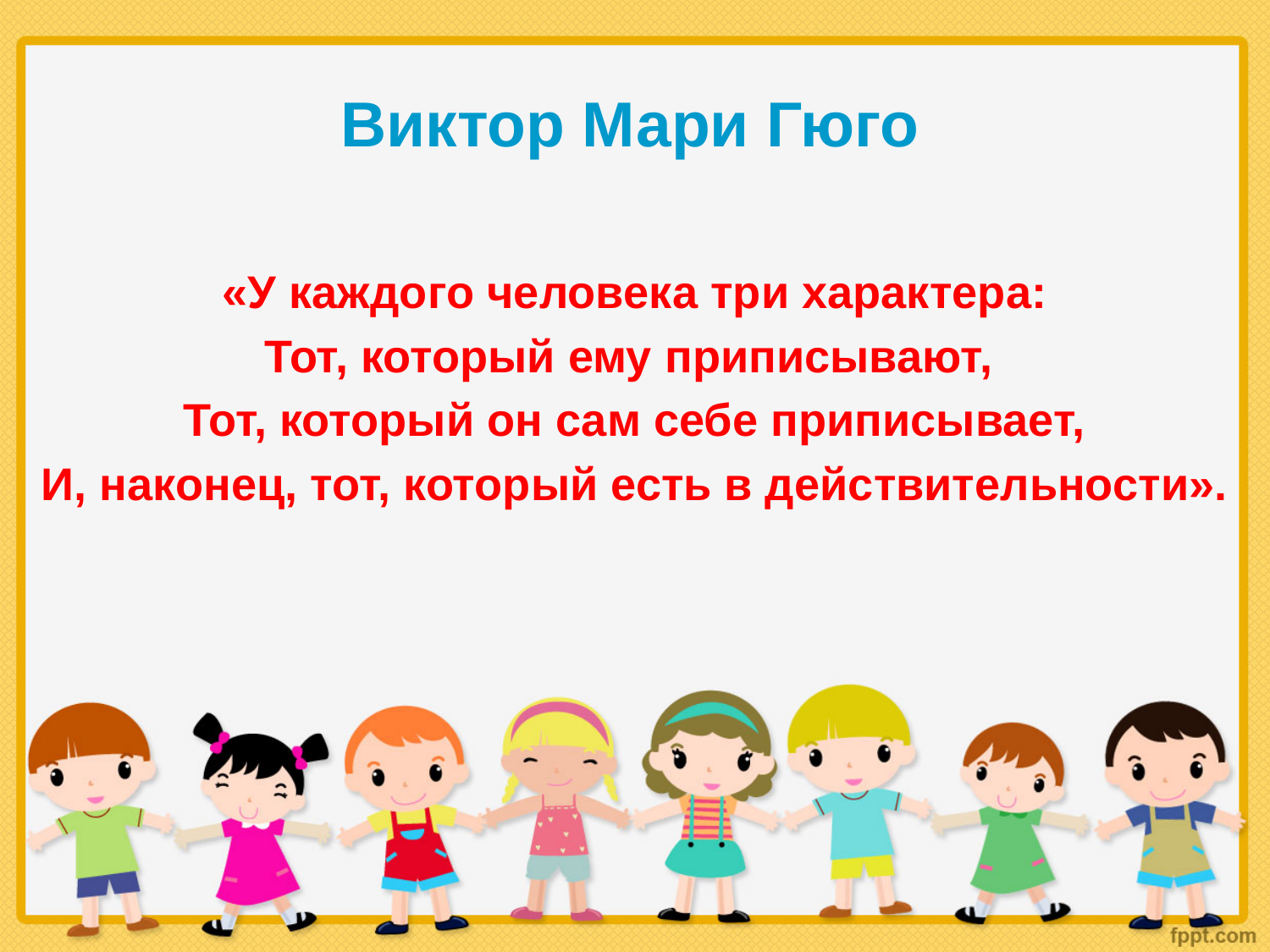

# Виктор Мари Гюго
«У каждого человека три характера:
Тот, который ему приписывают,
Тот, который он сам себе приписывает,
И, наконец, тот, который есть в действительности».